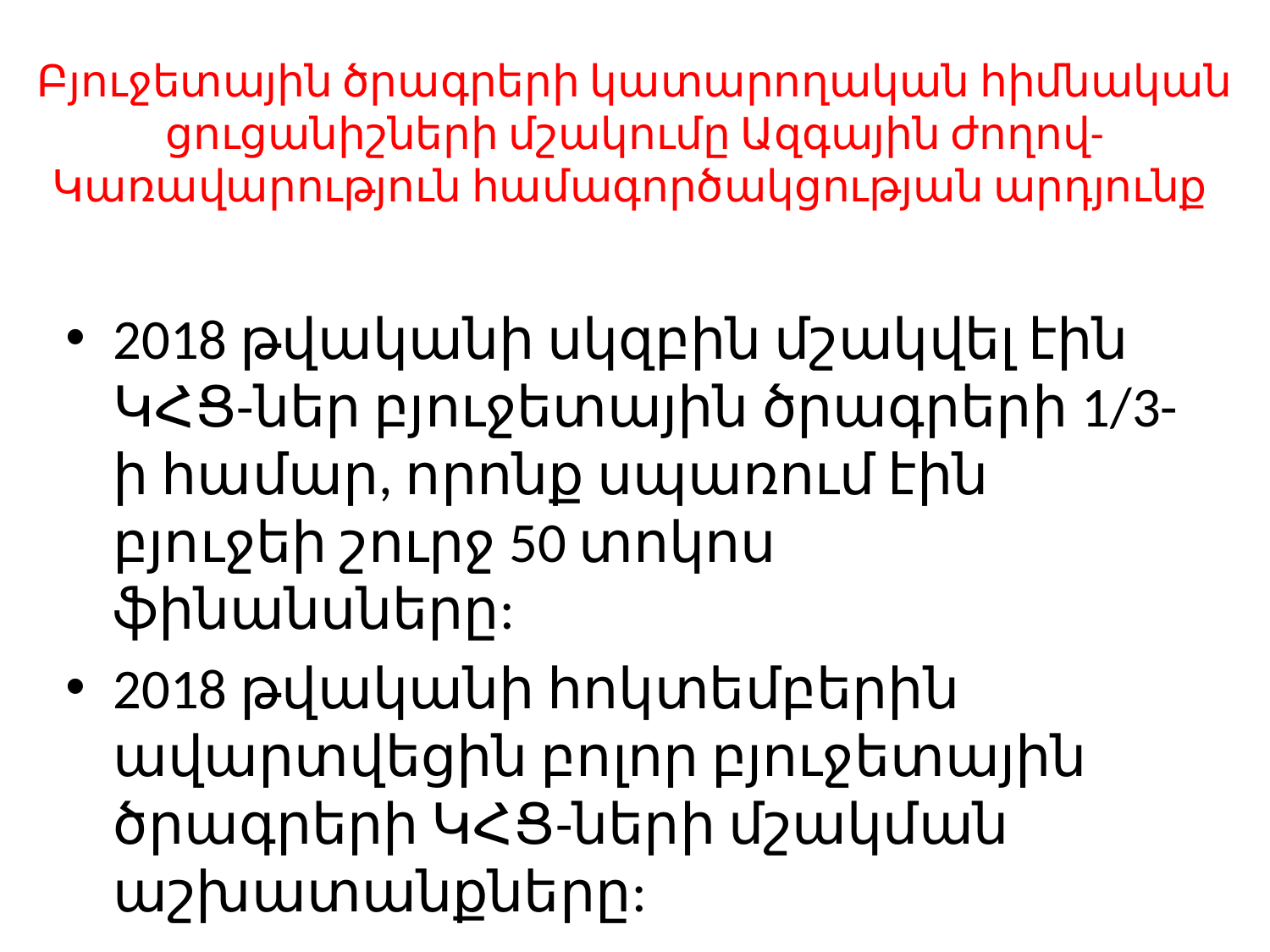

# Բյուջետային ծրագրերի կատարողական հիմնական ցուցանիշների մշակումը Ազգային ժողով-Կառավարություն համագործակցության արդյունք
2018 թվականի սկզբին մշակվել էին ԿՀՑ-ներ բյուջետային ծրագրերի 1/3-ի համար, որոնք սպառում էին բյուջեի շուրջ 50 տոկոս ֆինանսները:
2018 թվականի հոկտեմբերին ավարտվեցին բոլոր բյուջետային ծրագրերի ԿՀՑ-ների մշակման աշխատանքները: